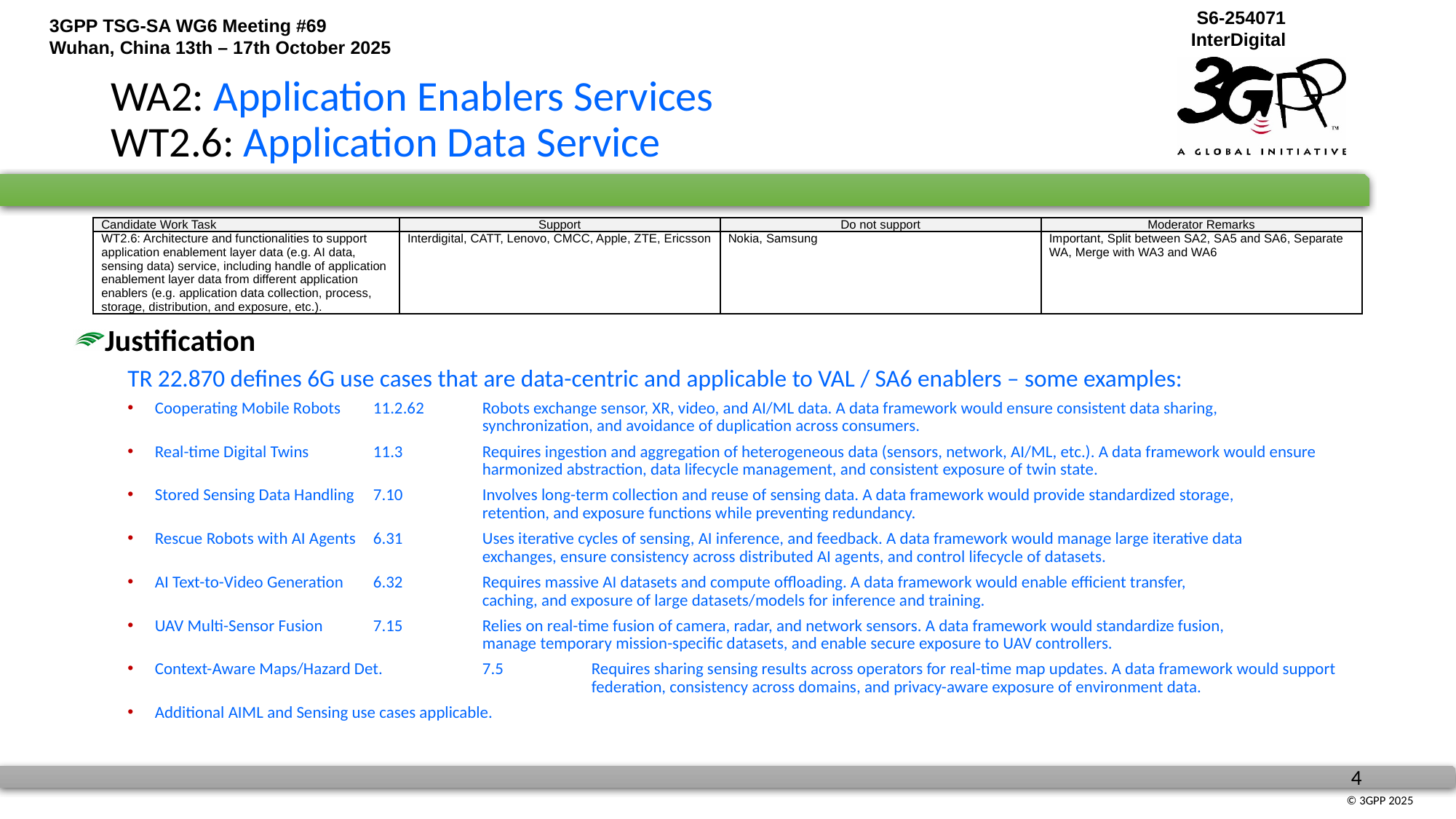

# WA2: Application Enablers Services WT2.6: Application Data Service
| Candidate Work Task | Support | Do not support | Moderator Remarks |
| --- | --- | --- | --- |
| WT2.6: Architecture and functionalities to support application enablement layer data (e.g. AI data, sensing data) service, including handle of application enablement layer data from different application enablers (e.g. application data collection, process, storage, distribution, and exposure, etc.). | Interdigital, CATT, Lenovo, CMCC, Apple, ZTE, Ericsson | Nokia, Samsung | Important, Split between SA2, SA5 and SA6, Separate WA, Merge with WA3 and WA6 |
Justification
TR 22.870 defines 6G use cases that are data-centric and applicable to VAL / SA6 enablers – some examples:
Cooperating Mobile Robots	11.2.62	Robots exchange sensor, XR, video, and AI/ML data. A data framework would ensure consistent data sharing, 					synchronization, and avoidance of duplication across consumers.
Real-time Digital Twins	11.3	Requires ingestion and aggregation of heterogeneous data (sensors, network, AI/ML, etc.). A data framework would ensure 				harmonized abstraction, data lifecycle management, and consistent exposure of twin state.
Stored Sensing Data Handling	7.10	Involves long-term collection and reuse of sensing data. A data framework would provide standardized storage, 					retention, and exposure functions while preventing redundancy.
Rescue Robots with AI Agents	6.31	Uses iterative cycles of sensing, AI inference, and feedback. A data framework would manage large iterative data 				exchanges, ensure consistency across distributed AI agents, and control lifecycle of datasets.
AI Text-to-Video Generation	6.32	Requires massive AI datasets and compute offloading. A data framework would enable efficient transfer, 					caching, and exposure of large datasets/models for inference and training.
UAV Multi-Sensor Fusion	7.15	Relies on real-time fusion of camera, radar, and network sensors. A data framework would standardize fusion, 					manage temporary mission-specific datasets, and enable secure exposure to UAV controllers.
Context-Aware Maps/Hazard Det.	7.5	Requires sharing sensing results across operators for real-time map updates. A data framework would support 					federation, consistency across domains, and privacy-aware exposure of environment data.
Additional AIML and Sensing use cases applicable.